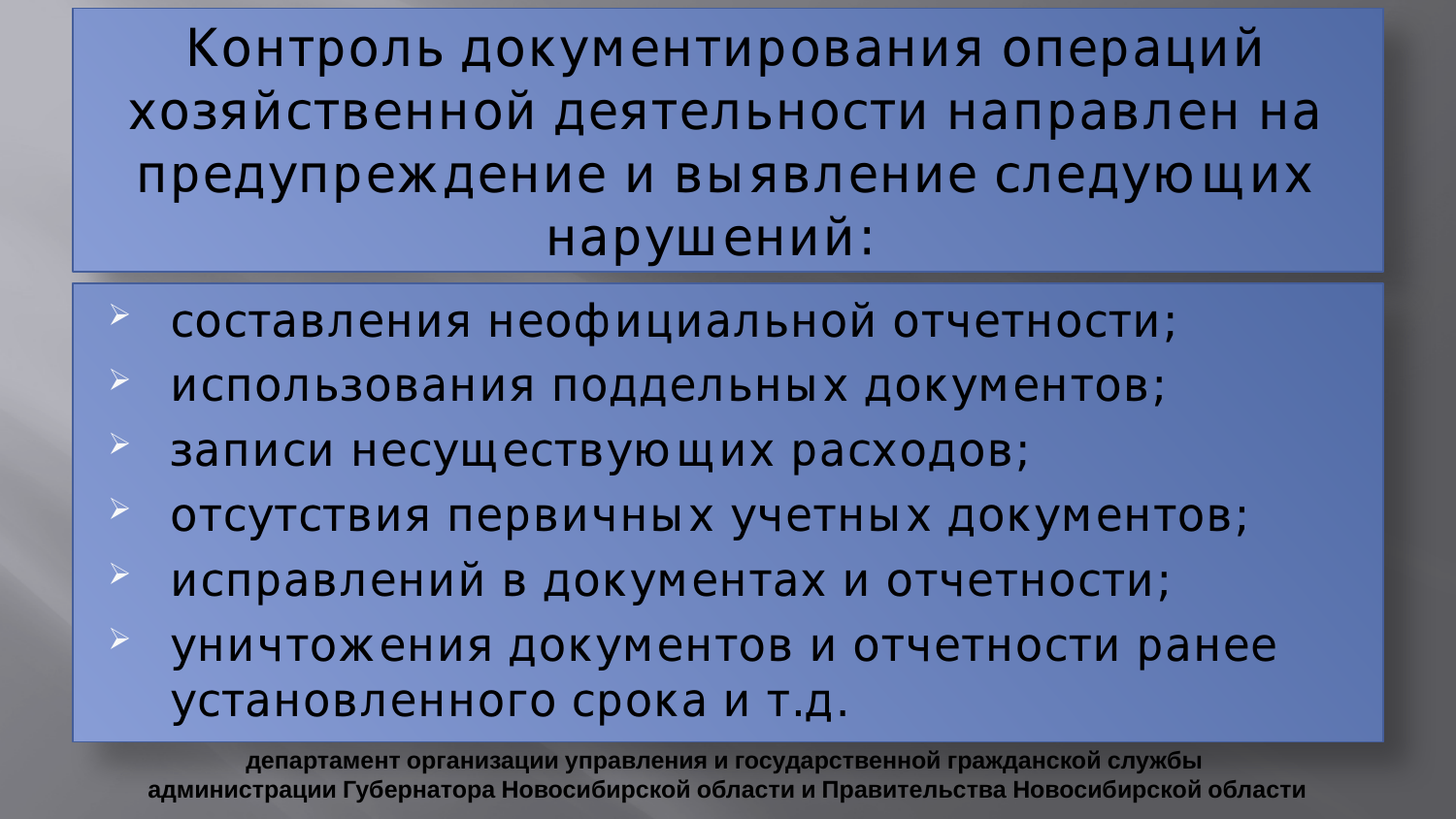

# Контроль документирования операций хозяйственной деятельности направлен на предупреждение и выявление следующих нарушений:
составления неофициальной отчетности;
использования поддельных документов;
записи несуществующих расходов;
отсутствия первичных учетных документов;
исправлений в документах и отчетности;
уничтожения документов и отчетности ранее установленного срока и т.д.

департамент организации управления и государственной гражданской службы
администрации Губернатора Новосибирской области и Правительства Новосибирской области